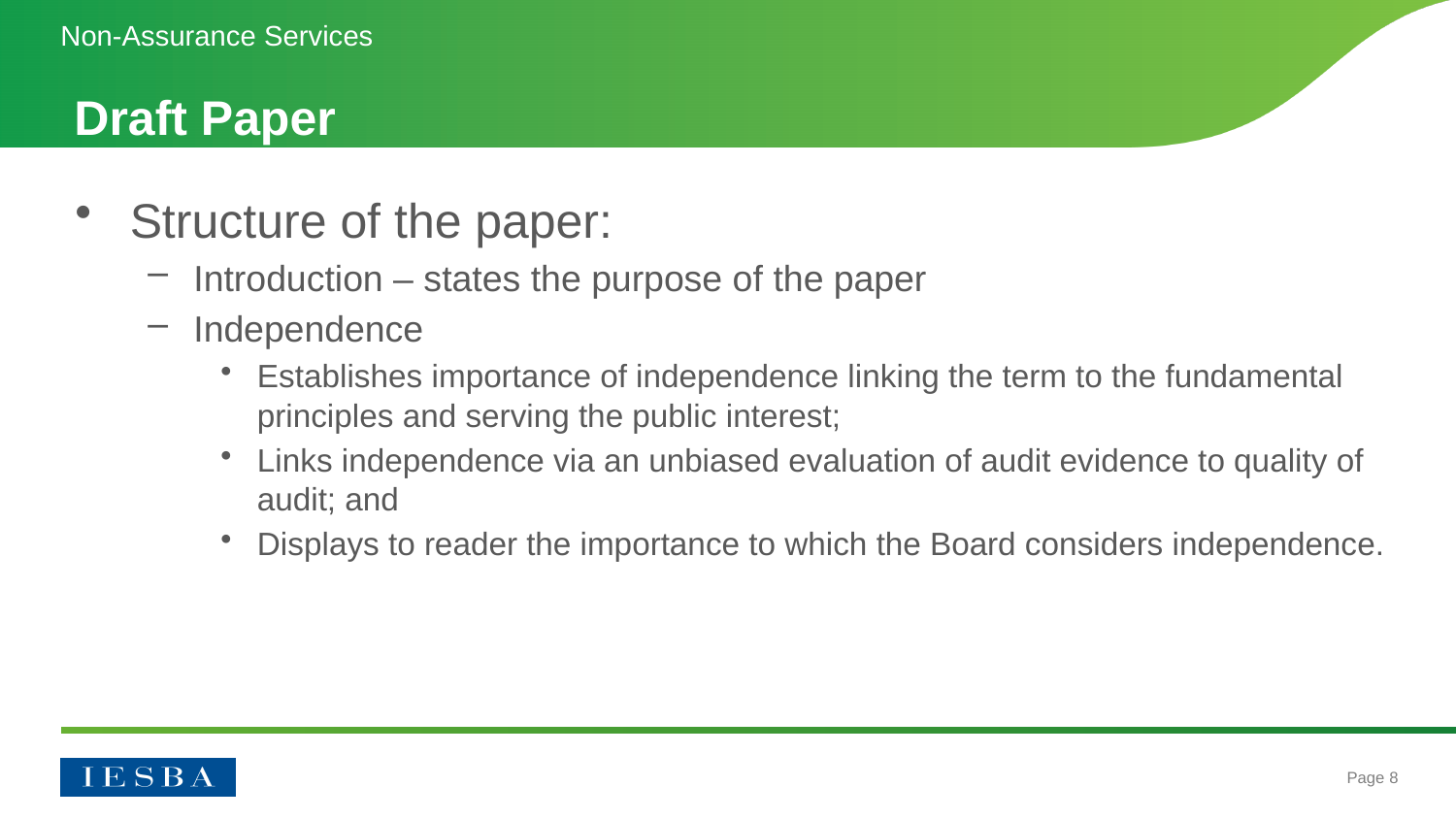

Non-Assurance Services

# Draft Paper
Structure of the paper:
Introduction – states the purpose of the paper
Independence
Establishes importance of independence linking the term to the fundamental principles and serving the public interest;
Links independence via an unbiased evaluation of audit evidence to quality of audit; and
Displays to reader the importance to which the Board considers independence.